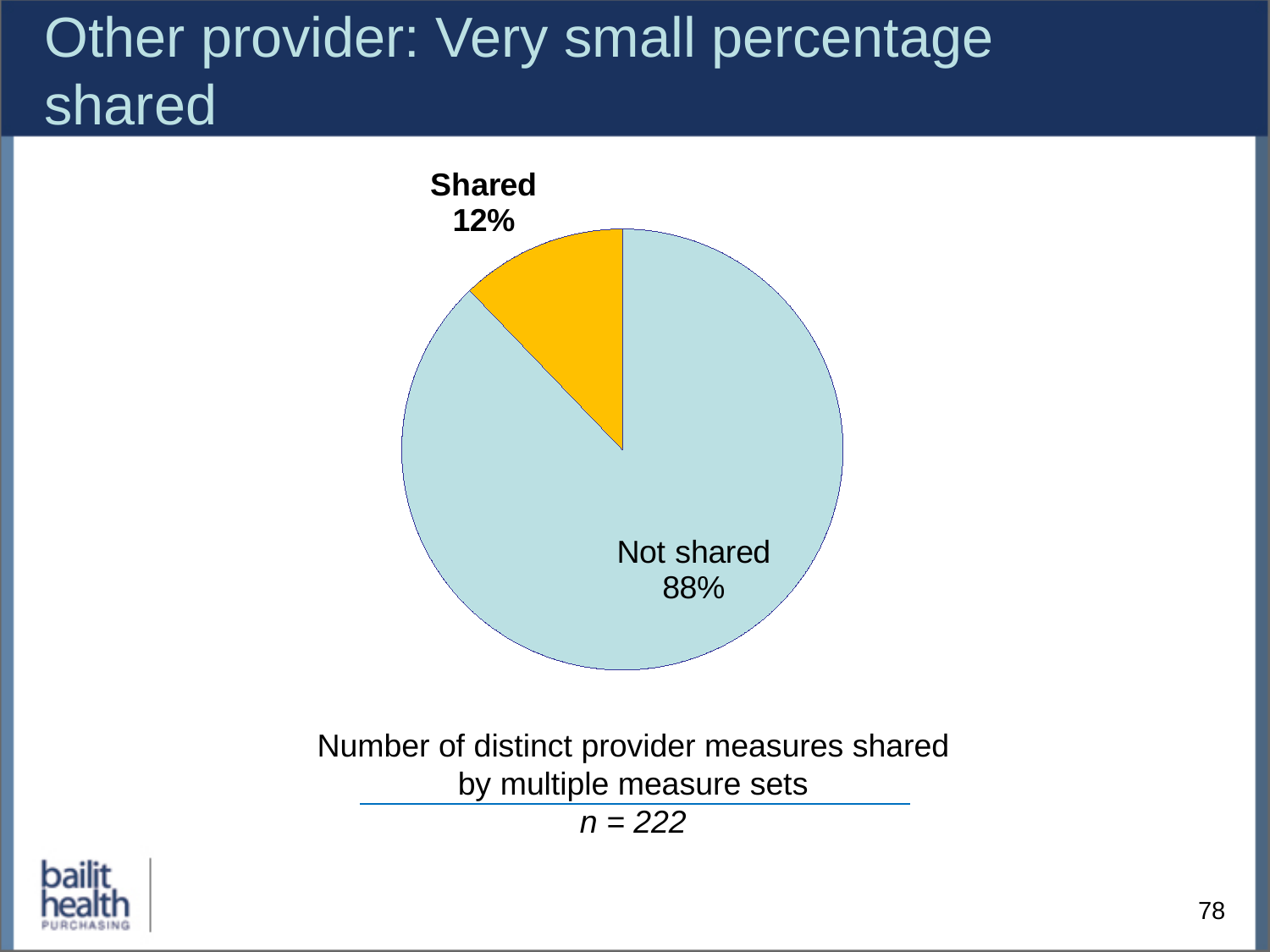

# Other provider: Very small percentage shared

### Chart

| Category | Column1 |
|---|---|
| Not shared | 195.0 |
| Shared | 27.0 |
Number of distinct provider measures shared by multiple measure sets
n = 222
78